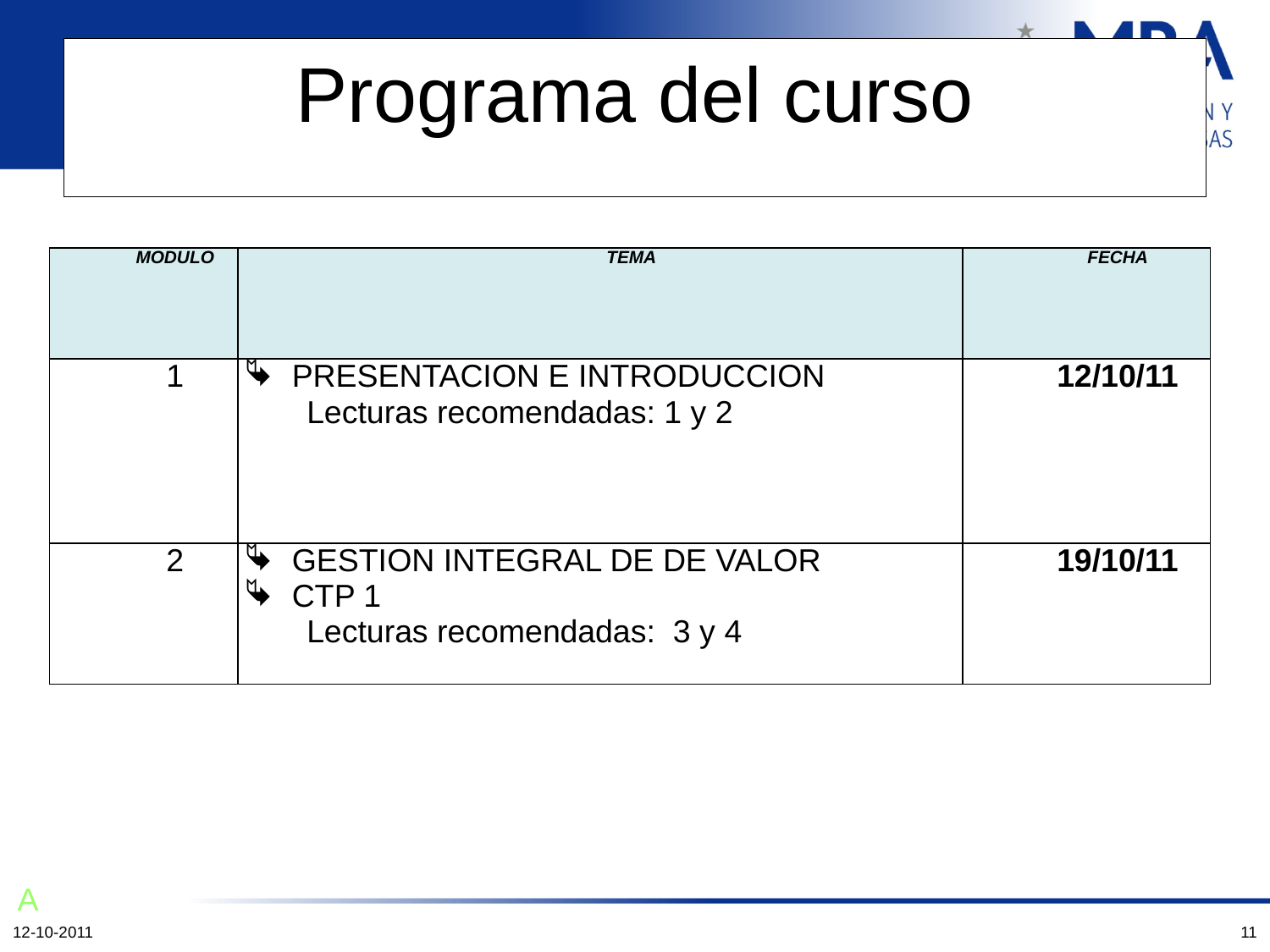

# Programa del curso
| MODULO | TEMA | FECHA |
| --- | --- | --- |
| 1 | PRESENTACION E INTRODUCCION Lecturas recomendadas: 1 y 2 | 12/10/11 |
| 2 | GESTION INTEGRAL DE DE VALOR CTP 1 Lecturas recomendadas: 3 y 4 | 19/10/11 |
A

12-10-2011
11